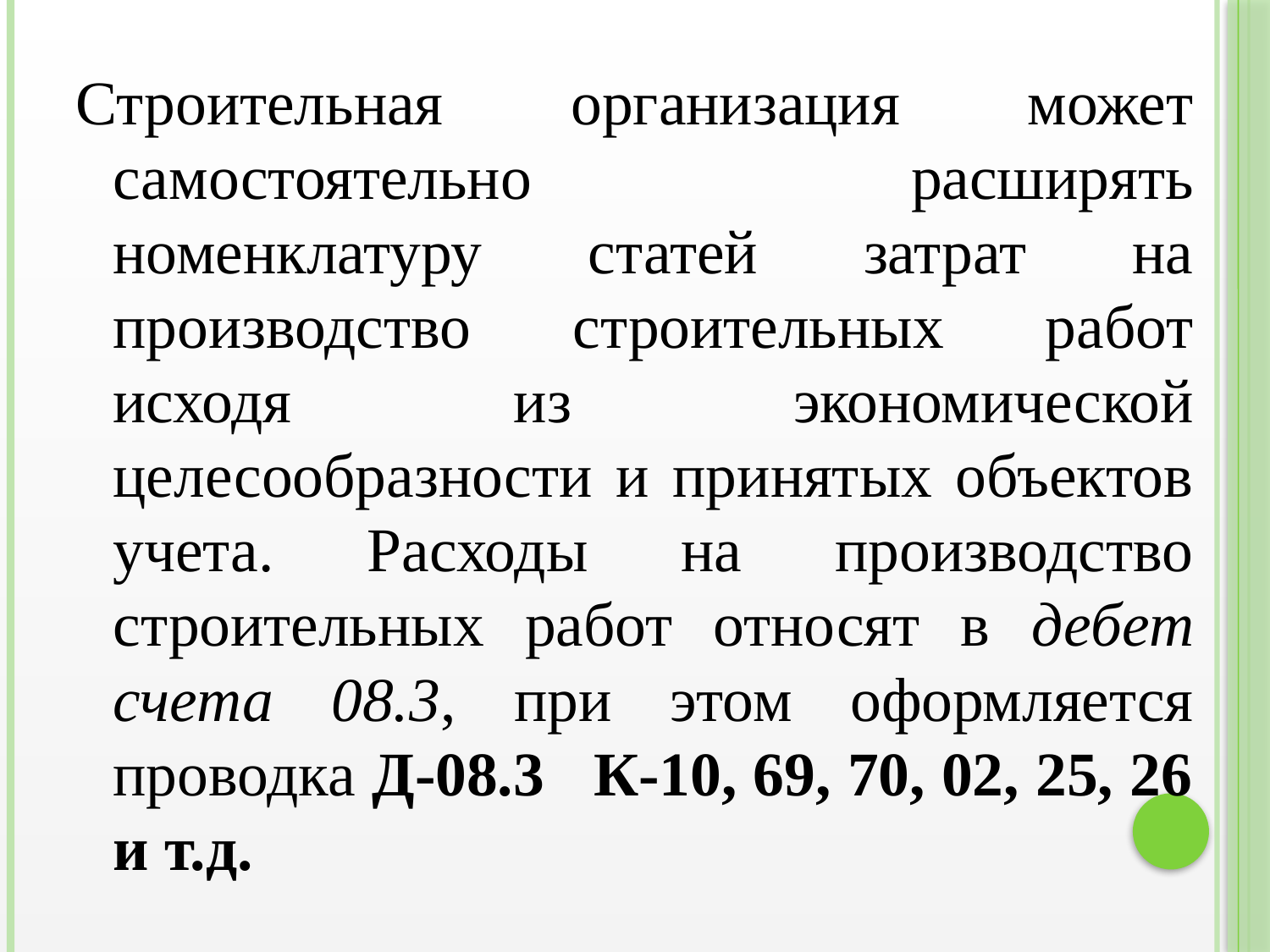

Строительная организация может самостоятельно расширять номенклатуру статей затрат на производство строительных работ исходя из экономической целесообразности и принятых объектов учета. Расходы на производство строительных работ относят в дебет счета 08.3, при этом оформляется проводка Д-08.3   К-10, 69, 70, 02, 25, 26 и т.д.